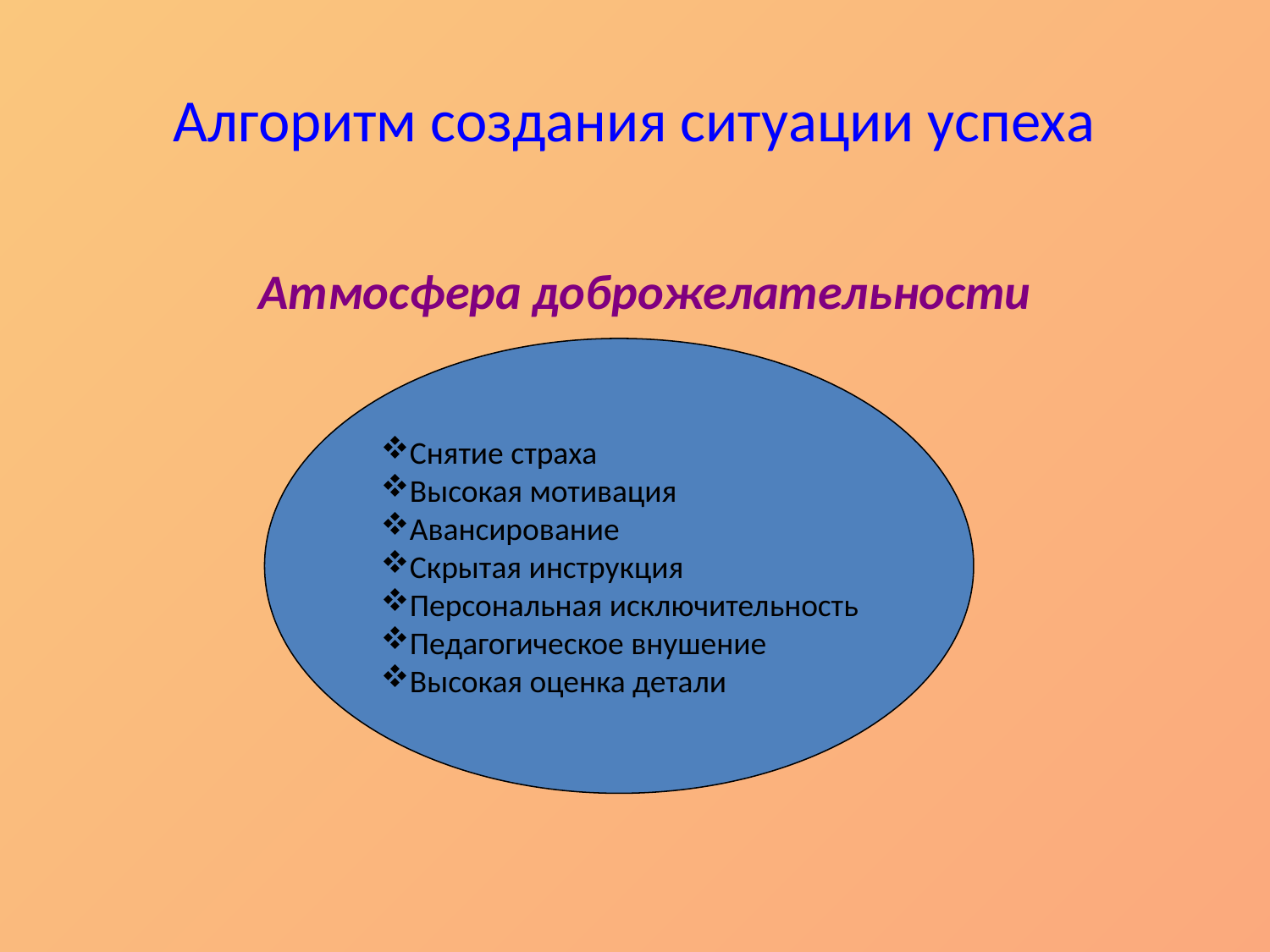

# Алгоритм создания ситуации успеха
Атмосфера доброжелательности
Снятие страха
Высокая мотивация
Авансирование
Скрытая инструкция
Персональная исключительность
Педагогическое внушение
Высокая оценка детали